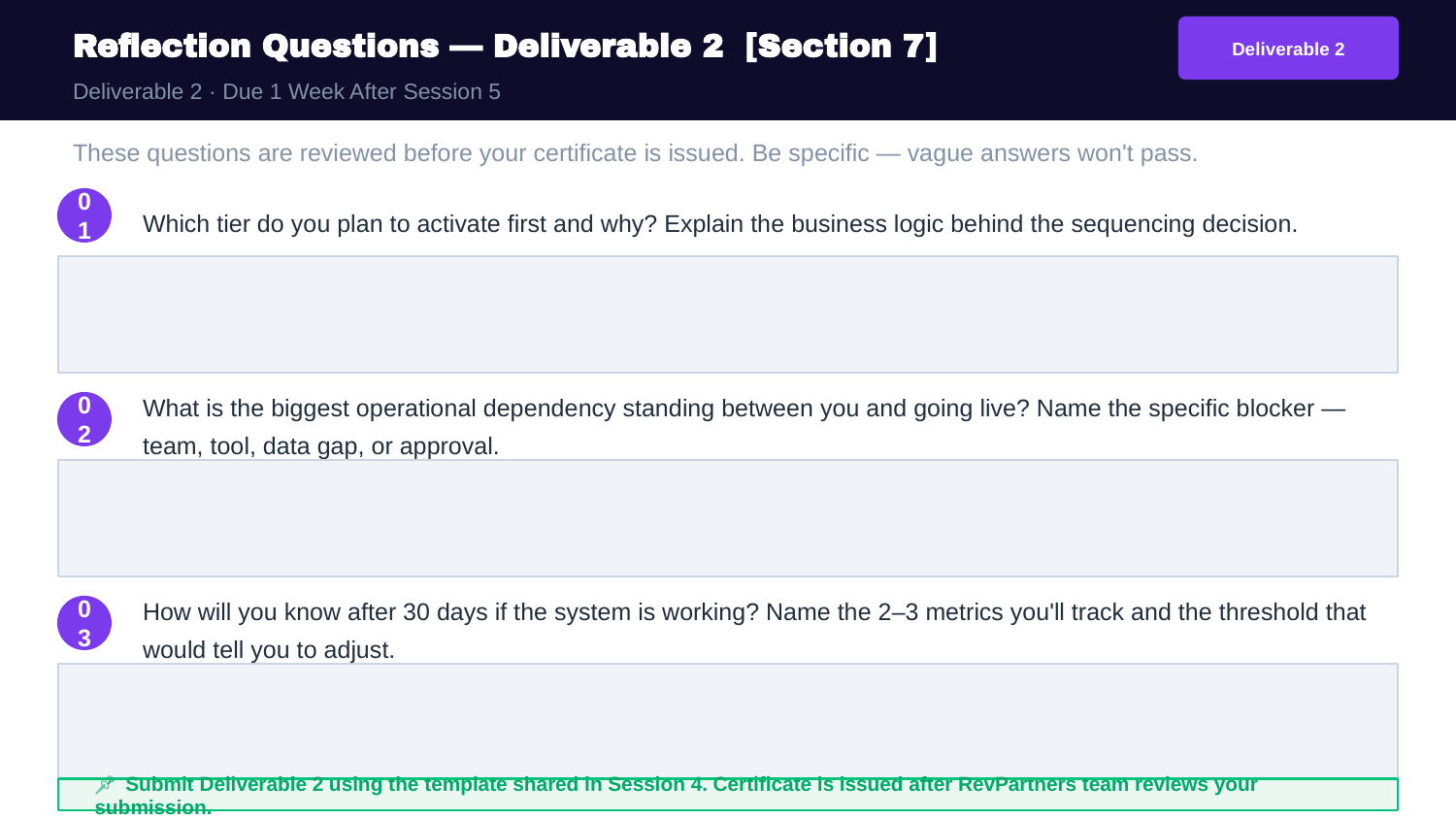

Reflection Questions — Deliverable 2  [Section 7]

Deliverable 2
Deliverable 2 · Due 1 Week After Session 5
These questions are reviewed before your certificate is issued. Be specific — vague answers won't pass.
Which tier do you plan to activate first and why? Explain the business logic behind the sequencing decision.

01

What is the biggest operational dependency standing between you and going live? Name the specific blocker — team, tool, data gap, or approval.

02

How will you know after 30 days if the system is working? Name the 2–3 metrics you'll track and the threshold that would tell you to adjust.

03

📌  Submit Deliverable 2 using the template shared in Session 4. Certificate is issued after RevPartners team reviews your submission.